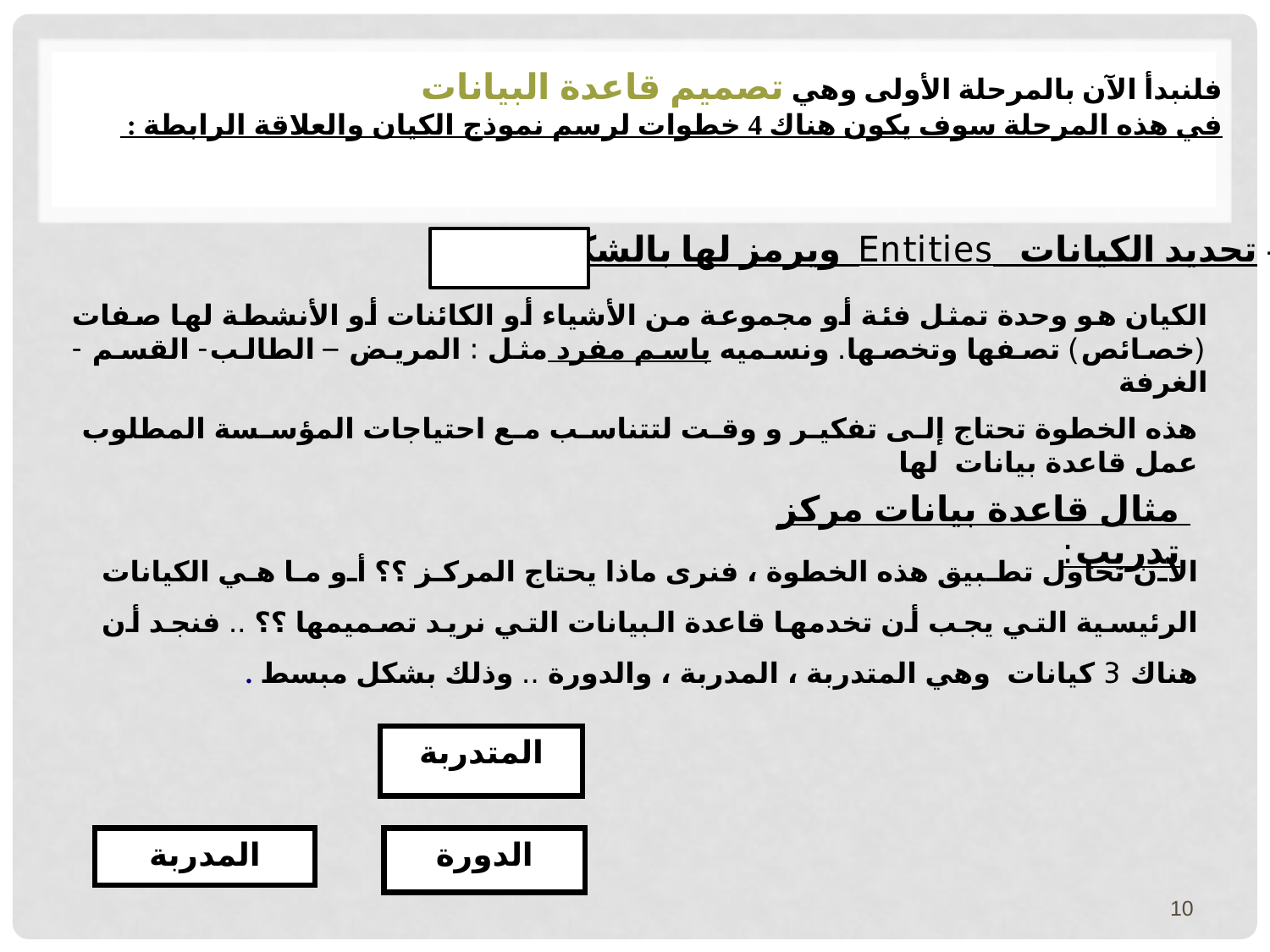

فلنبدأ الآن بالمرحلة الأولى وهي تصميم قاعدة البيانات
في هذه المرحلة سوف يكون هناك 4 خطوات لرسم نموذج الكيان والعلاقة الرابطة :

1- تحديد الكيانات   Entities  ويرمز لها بالشكل

الكيان هو وحدة تمثل فئة أو مجموعة من الأشياء أو الكائنات أو الأنشطة لها صفات (خصائص) تصفها وتخصها. ونسميه باسم مفرد مثل : المريض – الطالب- القسم - الغرفة
هذه الخطوة تحتاج إلى تفكير و وقت لتتناسب مع احتياجات المؤسسة المطلوب عمل قاعدة بيانات  لها
مثال قاعدة بيانات مركز تدريب:
الآن نحاول تطبيق هذه الخطوة ، فنرى ماذا يحتاج المركز ؟؟ أو ما هي الكيانات الرئيسية التي يجب أن تخدمها قاعدة البيانات التي نريد تصميمها ؟؟ .. فنجد أن هناك 3 كيانات  وهي المتدربة ، المدربة ، والدورة .. وذلك بشكل مبسط .
المتدربة

المدربة

الدورة

10